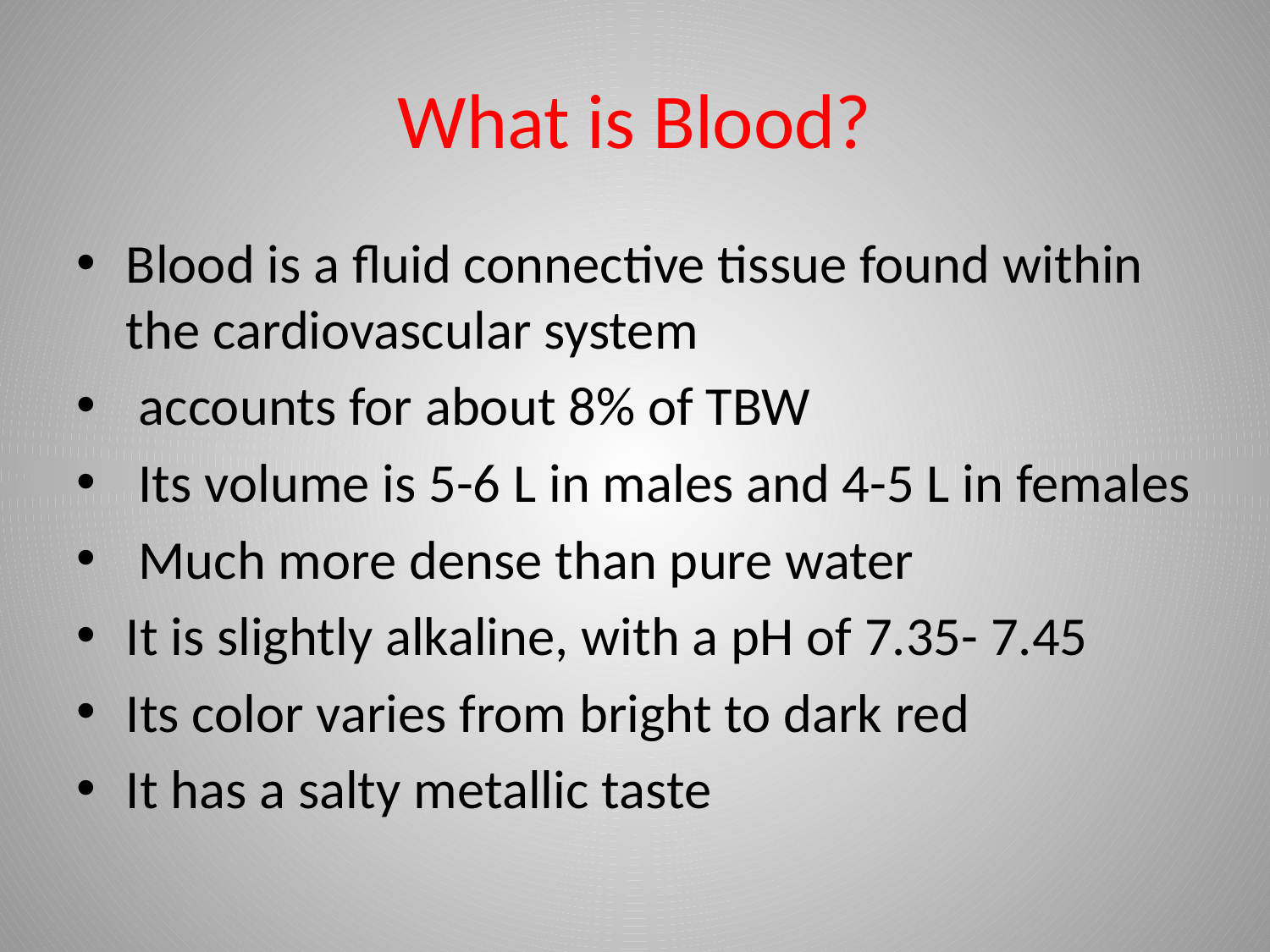

# What is Blood?
Blood is a fluid connective tissue found within the cardiovascular system
 accounts for about 8% of TBW
 Its volume is 5-6 L in males and 4-5 L in females
 Much more dense than pure water
It is slightly alkaline, with a pH of 7.35- 7.45
Its color varies from bright to dark red
It has a salty metallic taste